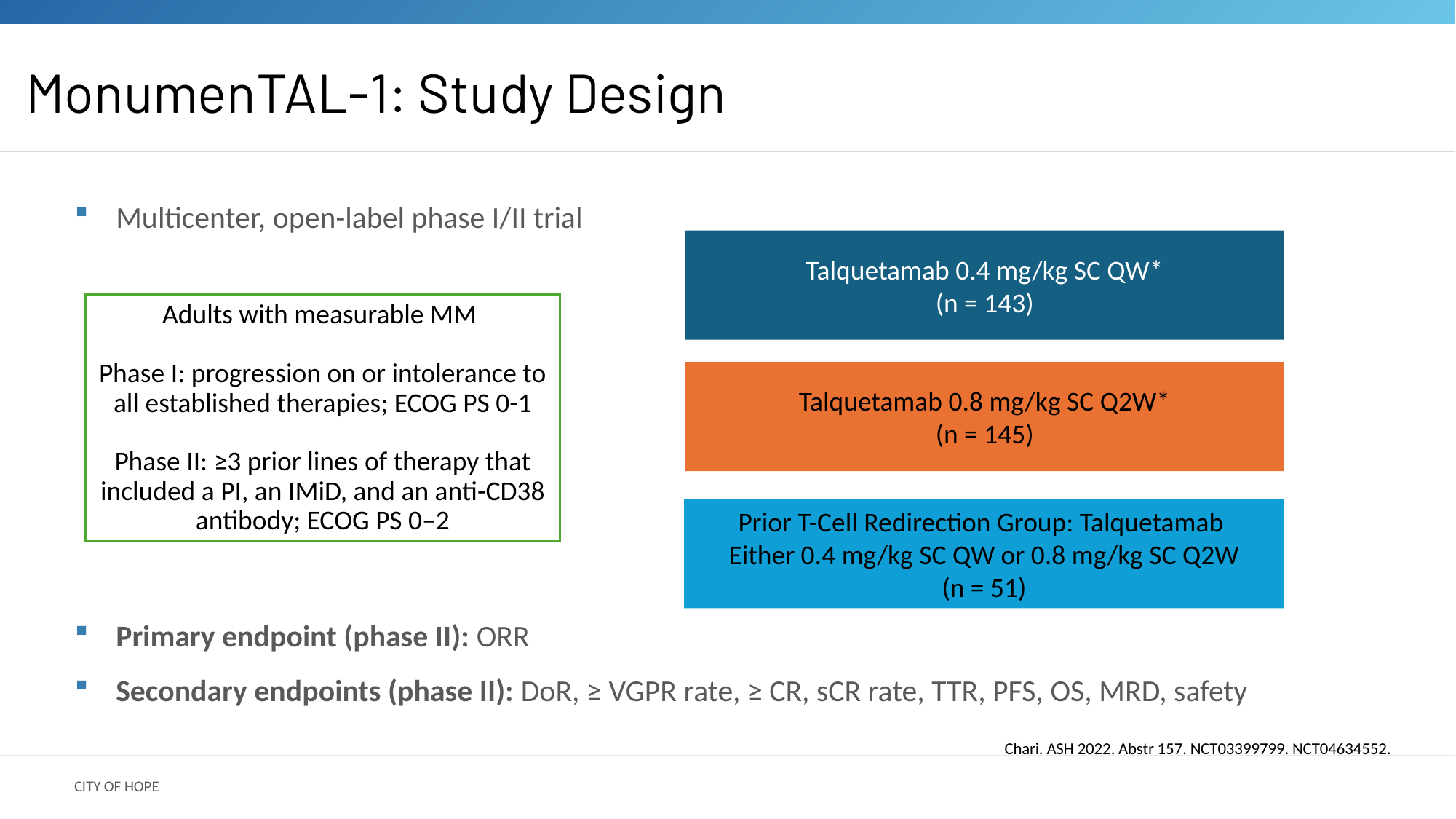

MonumenTAL-1: Study Design
Multicenter, open-label phase I/II trial

Primary endpoint (phase II): ORR
Secondary endpoints (phase II): DoR, ≥ VGPR rate, ≥ CR, sCR rate, TTR, PFS, OS, MRD, safety

Talquetamab 0.4 mg/kg SC QW*
(n = 143)
Adults with measurable MM

Phase I: progression on or intolerance to all established therapies; ECOG PS 0-1

Phase II: ≥3 prior lines of therapy that included a PI, an IMiD, and an anti-CD38 antibody; ECOG PS 0–2
Talquetamab 0.8 mg/kg SC Q2W*
(n = 145)
Prior T-Cell Redirection Group: Talquetamab
Either 0.4 mg/kg SC QW or 0.8 mg/kg SC Q2W
(n = 51)
*Previous anti-BCMA therapy allowed; T-cell redirection therapy naive.
Chari. ASH 2022. Abstr 157. NCT03399799. NCT04634552.